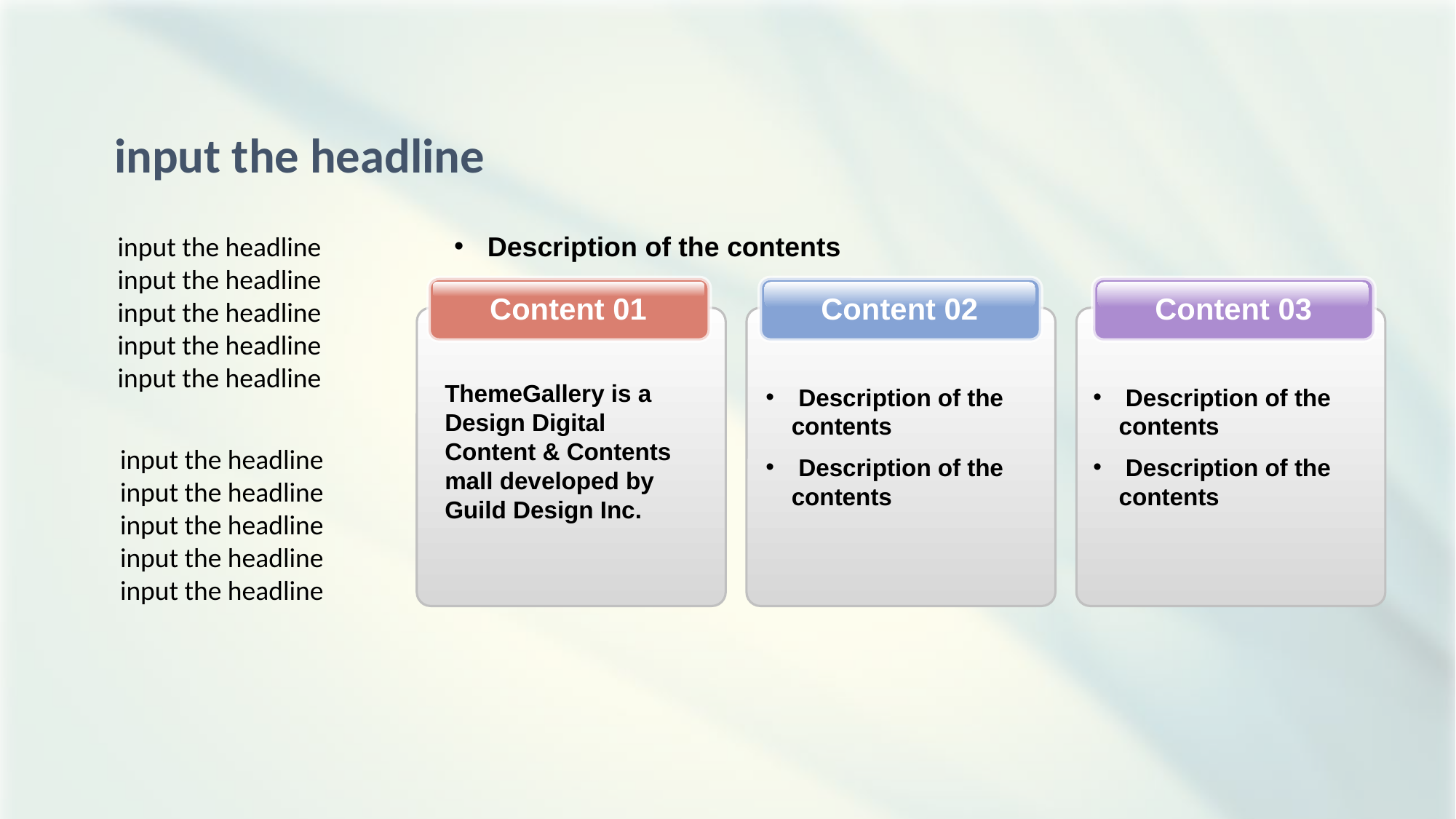

input the headline
input the headline
input the headline
input the headline
input the headline
input the headline
 Description of the contents

Content 01
Content 02
Content 03

ThemeGallery is a Design Digital Content & Contents mall developed by Guild Design Inc.
 Description of the contents
 Description of the contents
 Description of the contents
 Description of the contents
input the headline
input the headline
input the headline
input the headline
input the headline